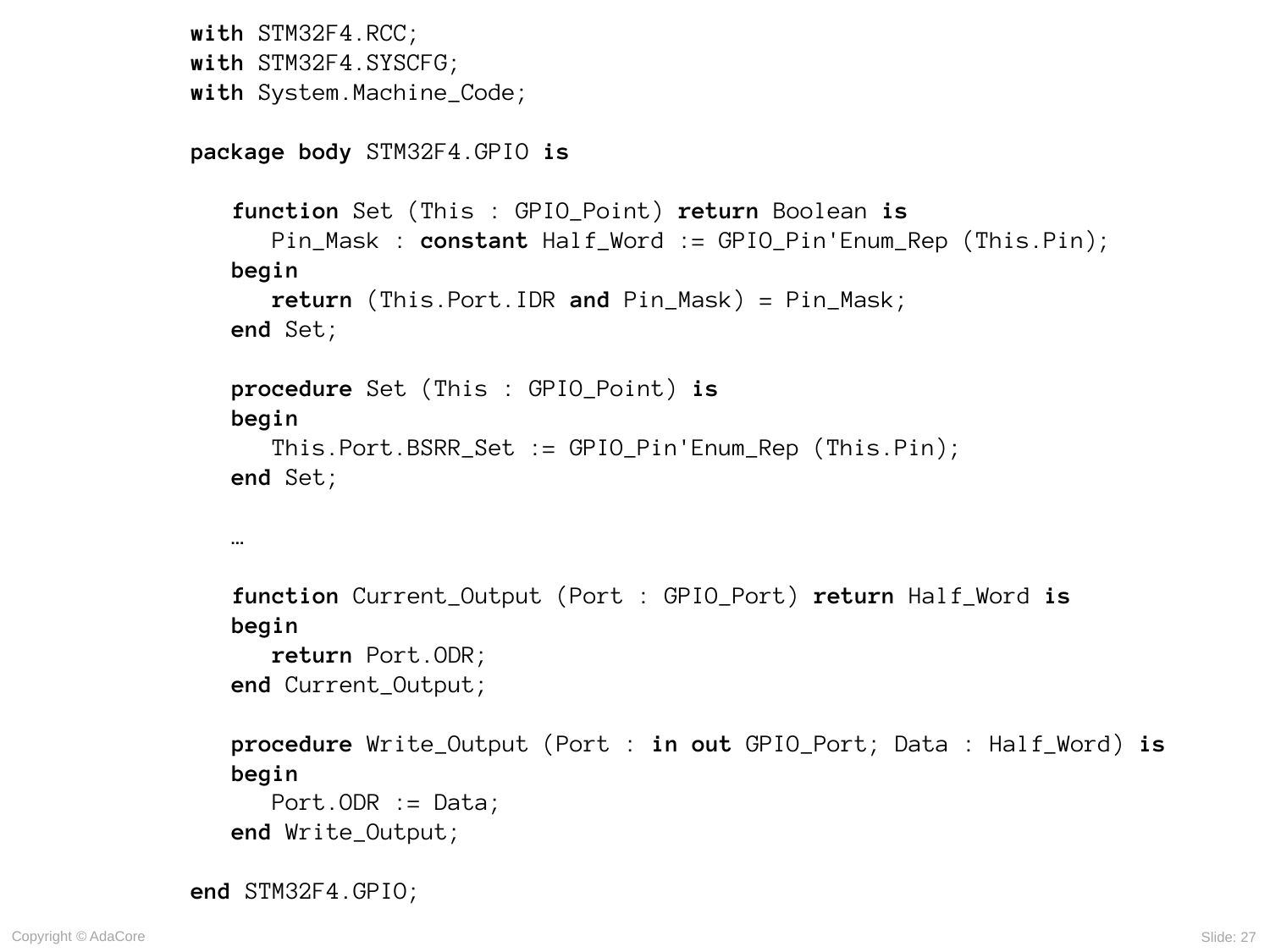

with STM32F4.RCC;
with STM32F4.SYSCFG;
with System.Machine_Code;

package body STM32F4.GPIO is

   function Set (This : GPIO_Point) return Boolean is
      Pin_Mask : constant Half_Word := GPIO_Pin'Enum_Rep (This.Pin);
   begin
      return (This.Port.IDR and Pin_Mask) = Pin_Mask;
   end Set;

   procedure Set (This : GPIO_Point) is
   begin
      This.Port.BSRR_Set := GPIO_Pin'Enum_Rep (This.Pin);
   end Set;

   …

   function Current_Output (Port : GPIO_Port) return Half_Word is
   begin
      return Port.ODR;
   end Current_Output;

   procedure Write_Output (Port : in out GPIO_Port; Data : Half_Word) is
   begin
      Port.ODR := Data;
   end Write_Output;

end STM32F4.GPIO;